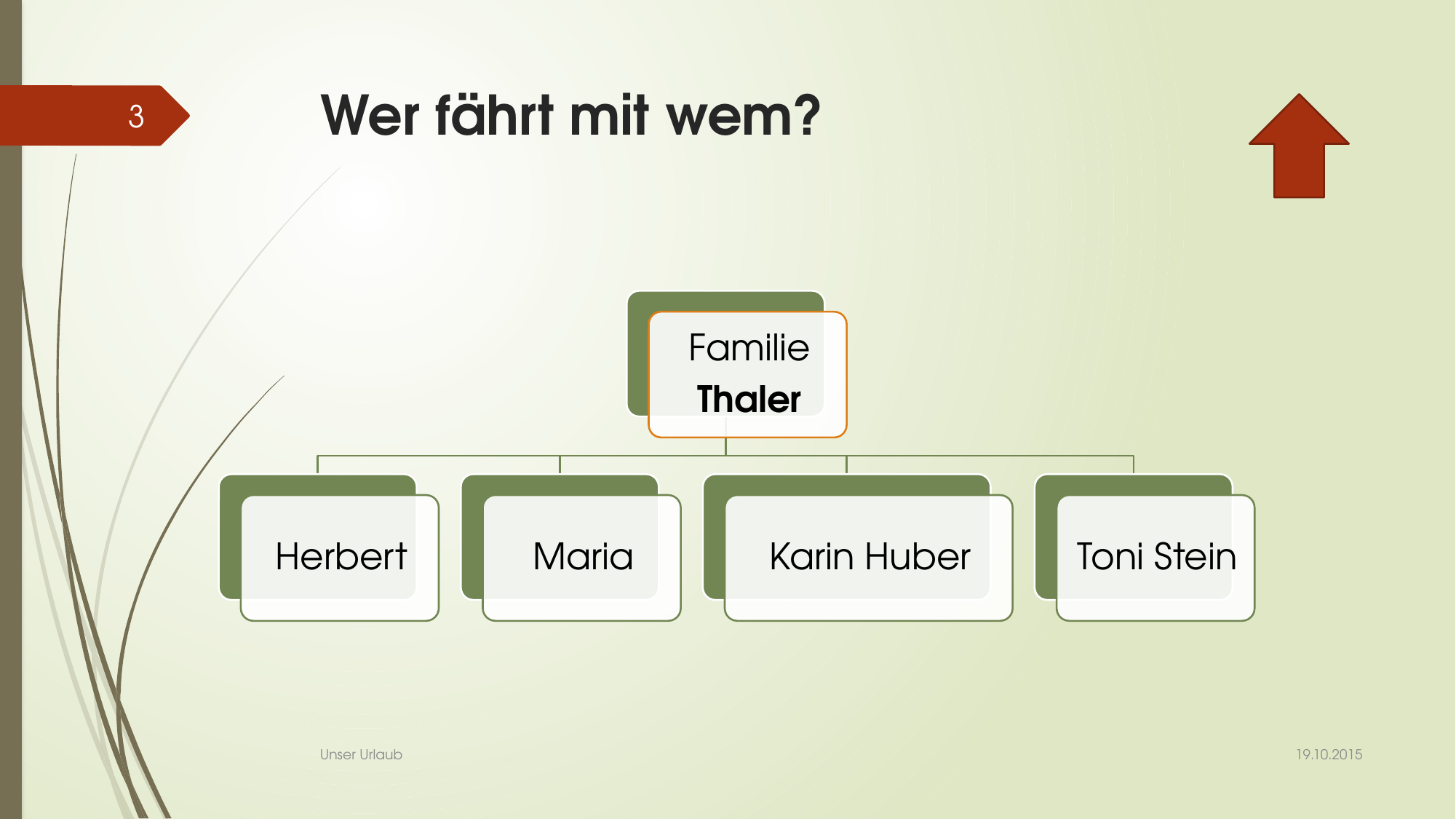

# Wer fährt mit wem?
3
Familie
Thaler
Herbert
Maria
Karin Huber
Toni Stein
19.10.2015
Unser Urlaub